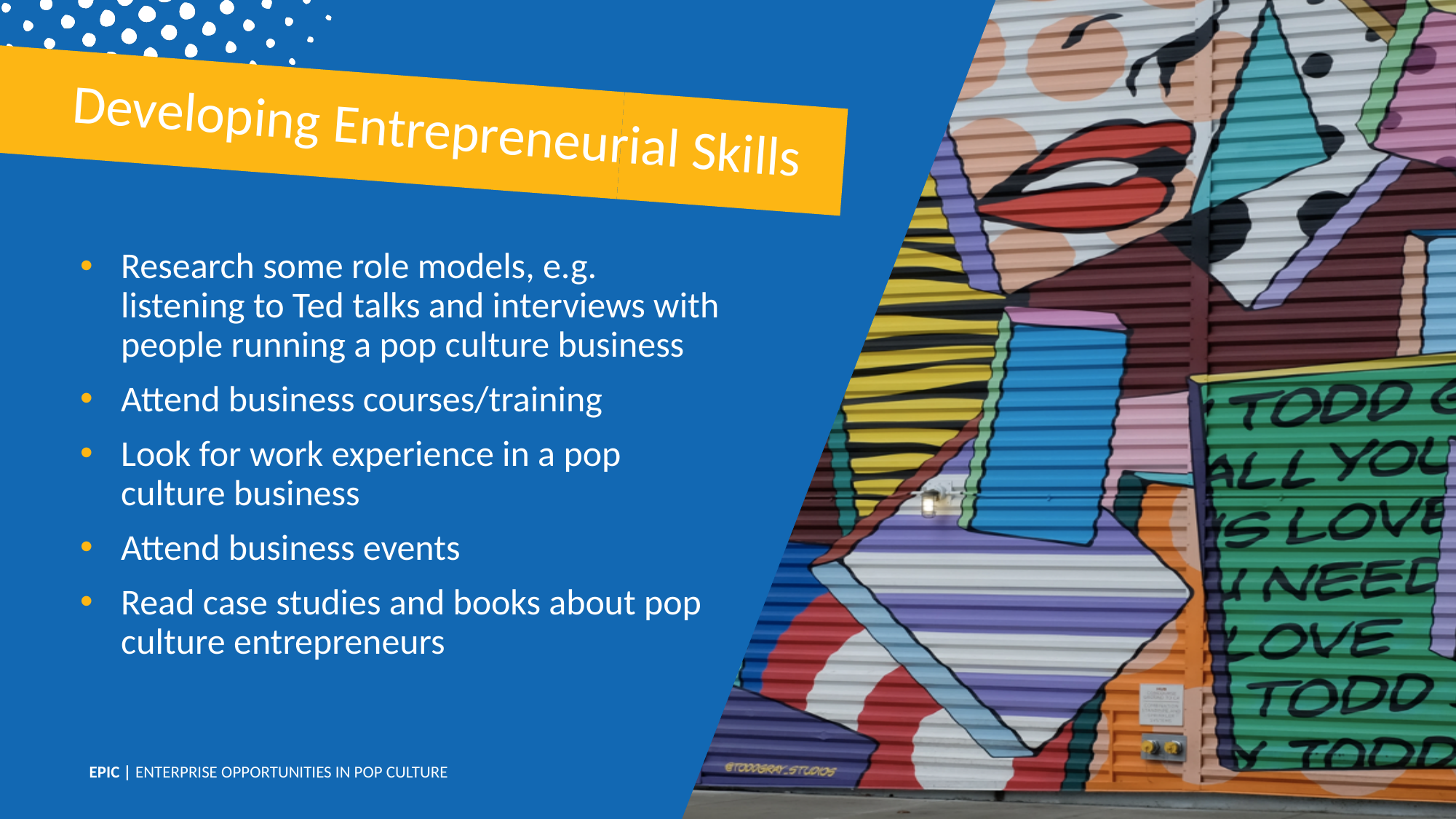

Developing Entrepreneurial Skills
Research some role models, e.g. listening to Ted talks and interviews with people running a pop culture business
Attend business courses/training
Look for work experience in a pop culture business
Attend business events
Read case studies and books about pop culture entrepreneurs